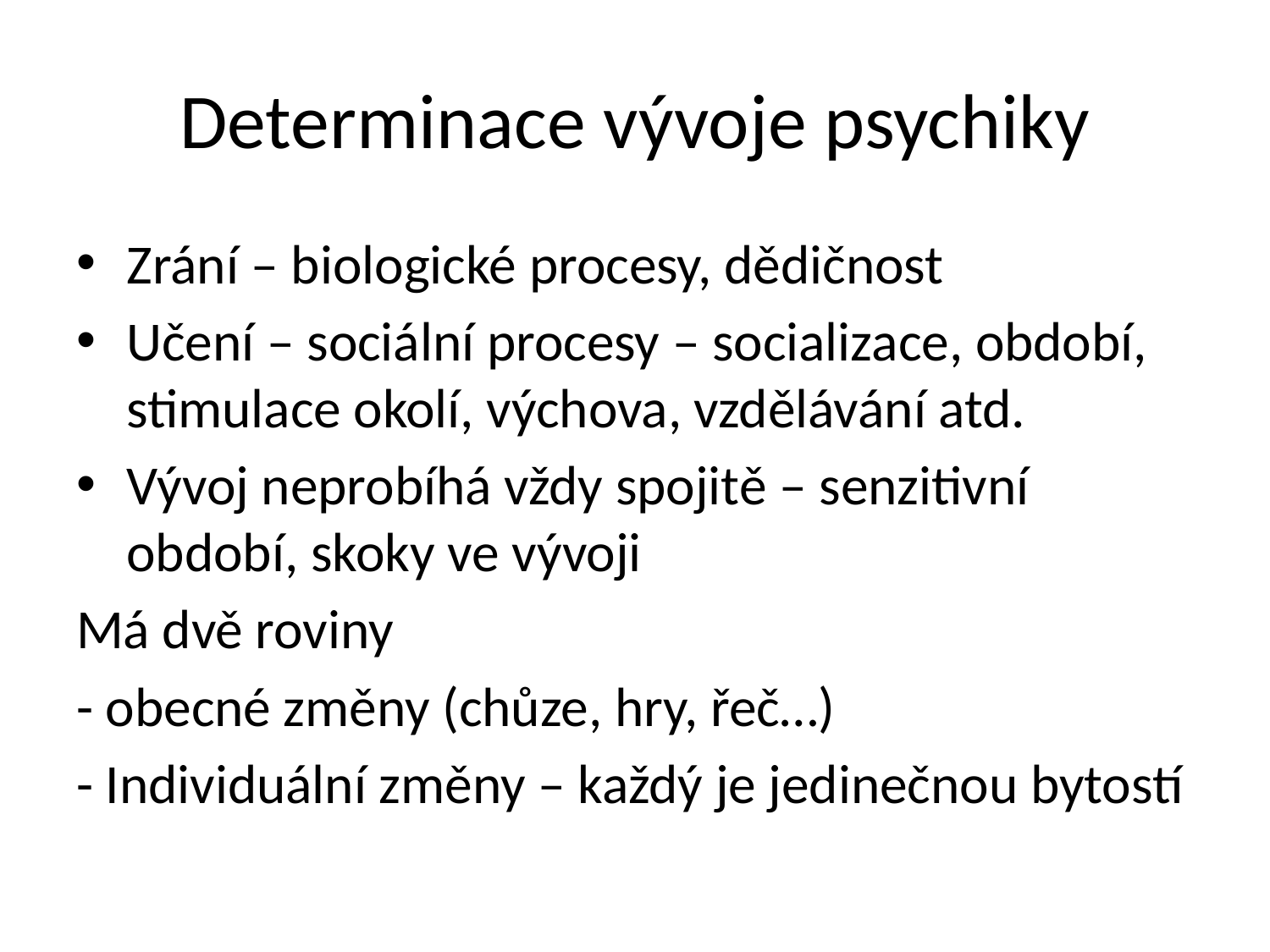

# Determinace vývoje psychiky
Zrání – biologické procesy, dědičnost
Učení – sociální procesy – socializace, období, stimulace okolí, výchova, vzdělávání atd.
Vývoj neprobíhá vždy spojitě – senzitivní období, skoky ve vývoji
Má dvě roviny
- obecné změny (chůze, hry, řeč…)
- Individuální změny – každý je jedinečnou bytostí